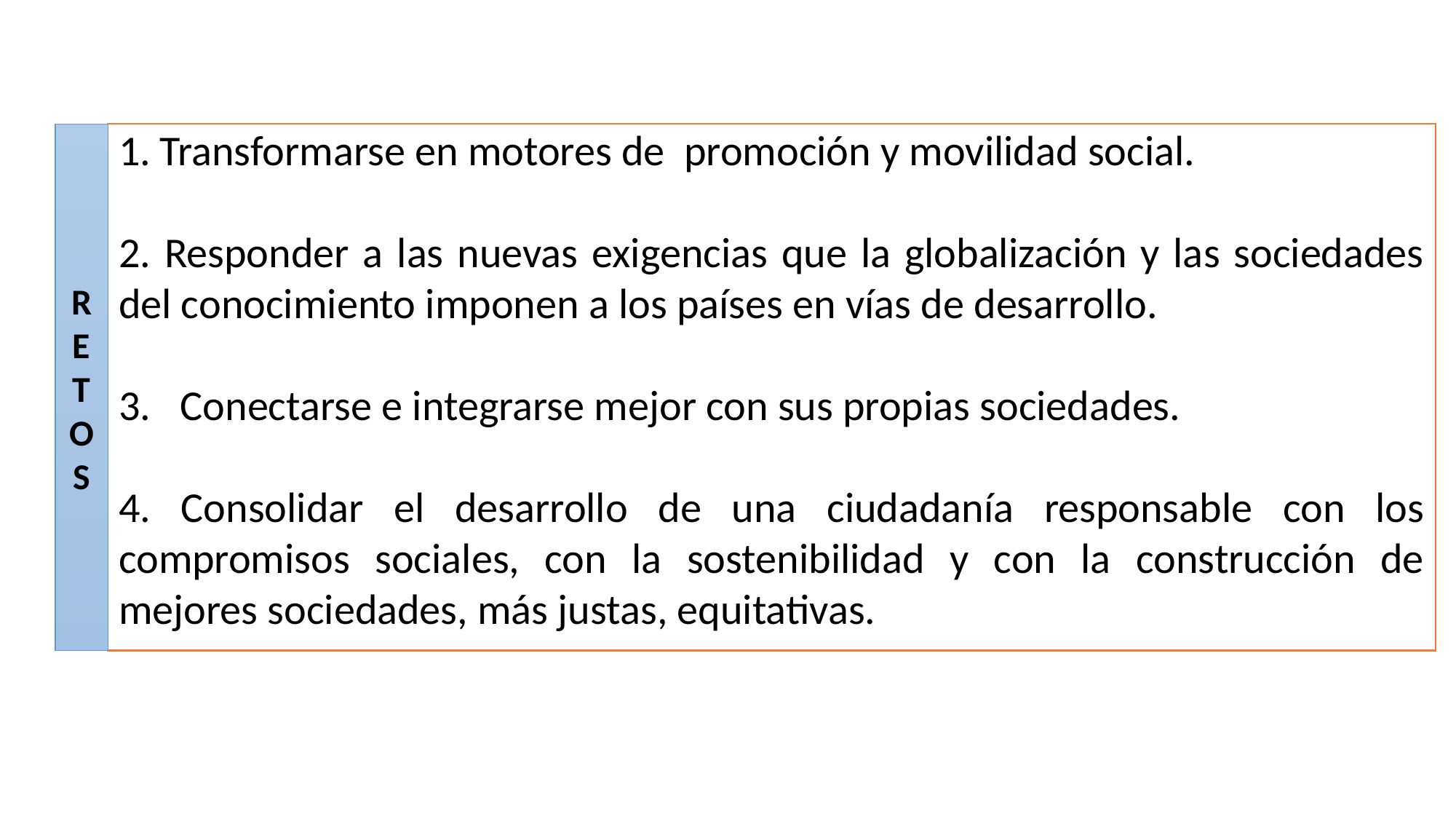

Transformarse en motores de  promoción y movilidad social.

2. Responder a las nuevas exigencias que la globalización y las sociedades del conocimiento imponen a los países en vías de desarrollo.

Conectarse e integrarse mejor con sus propias sociedades.

4. Consolidar el desarrollo de una ciudadanía responsable con los compromisos sociales, con la sostenibilidad y con la construcción de mejores sociedades, más justas, equitativas.

R
E
T
O
S